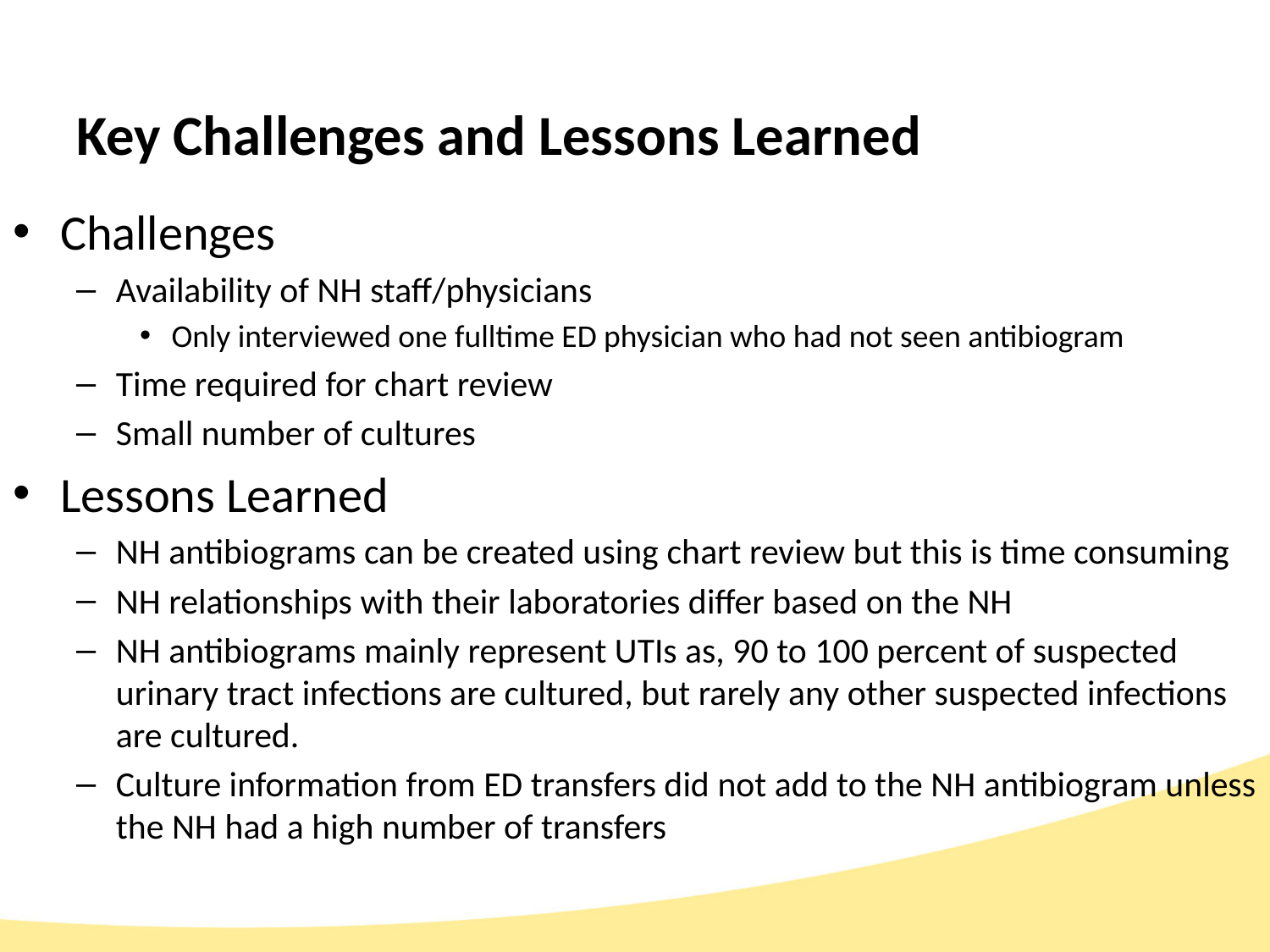

# Key Challenges and Lessons Learned
Challenges
Availability of NH staff/physicians
Only interviewed one fulltime ED physician who had not seen antibiogram
Time required for chart review
Small number of cultures
Lessons Learned
NH antibiograms can be created using chart review but this is time consuming
NH relationships with their laboratories differ based on the NH
NH antibiograms mainly represent UTIs as, 90 to 100 percent of suspected urinary tract infections are cultured, but rarely any other suspected infections are cultured.
Culture information from ED transfers did not add to the NH antibiogram unless the NH had a high number of transfers